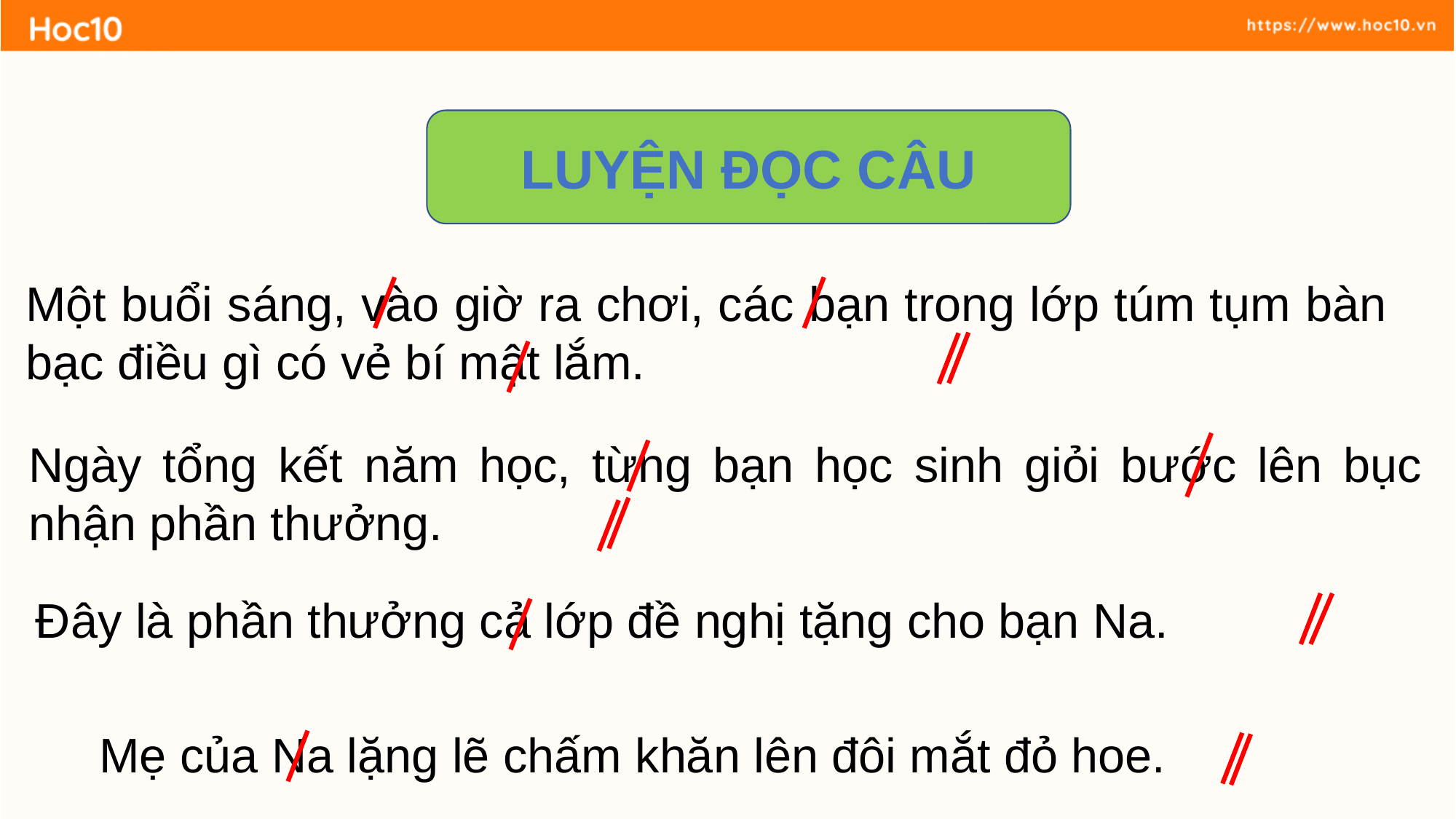

LUYỆN ĐỌC CÂU
Một buổi sáng, vào giờ ra chơi, các bạn trong lớp túm tụm bàn bạc điều gì có vẻ bí mật lắm.
Ngày tổng kết năm học, từng bạn học sinh giỏi bước lên bục nhận phần thưởng.
Đây là phần thưởng cả lớp đề nghị tặng cho bạn Na.
Mẹ của Na lặng lẽ chấm khăn lên đôi mắt đỏ hoe.